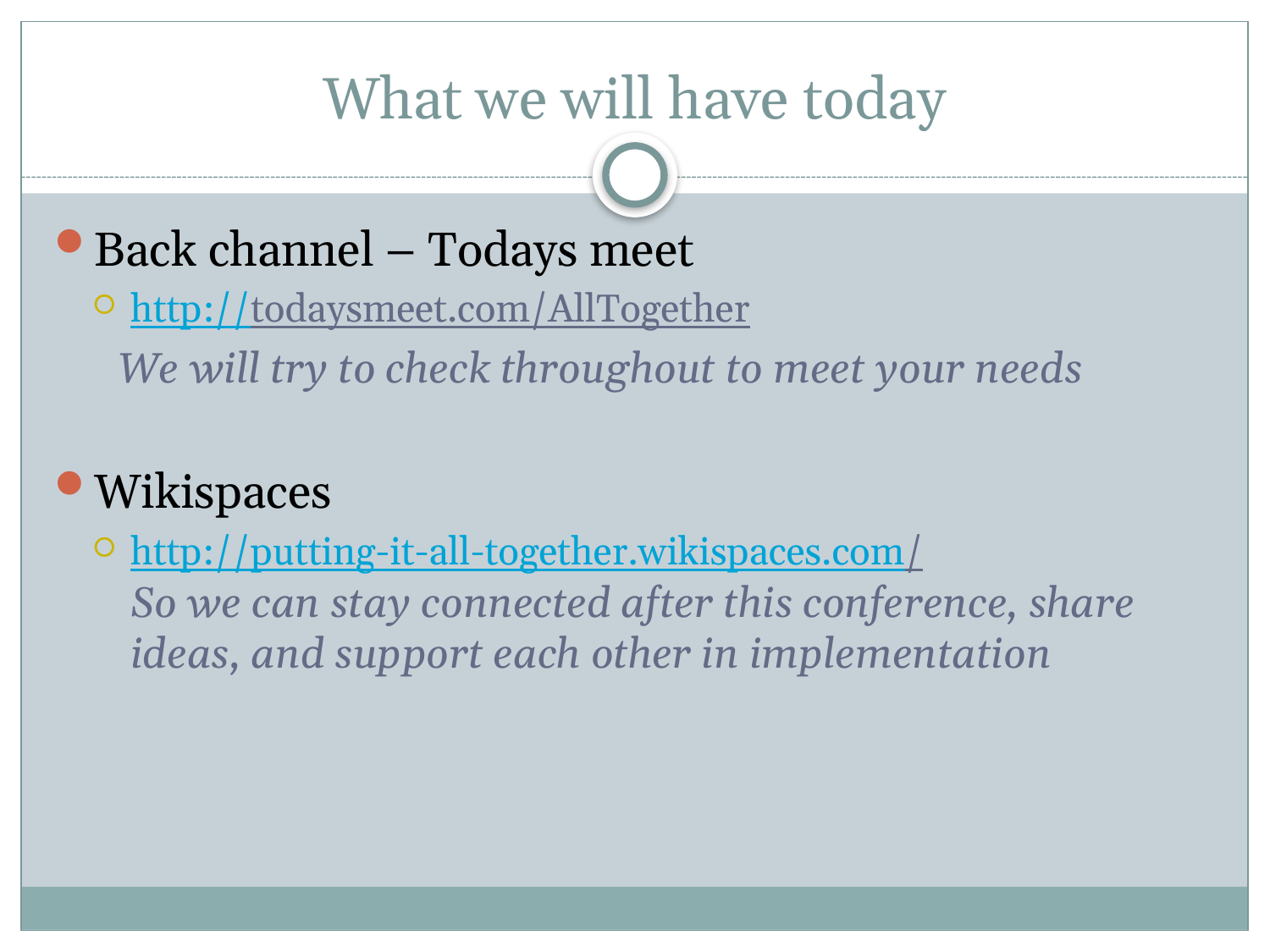

# What we will have today
Back channel – Todays meet
http://todaysmeet.com/AllTogether
We will try to check throughout to meet your needs

Wikispaces
http://putting-it-all-together.wikispaces.com/
So we can stay connected after this conference, share ideas, and support each other in implementation